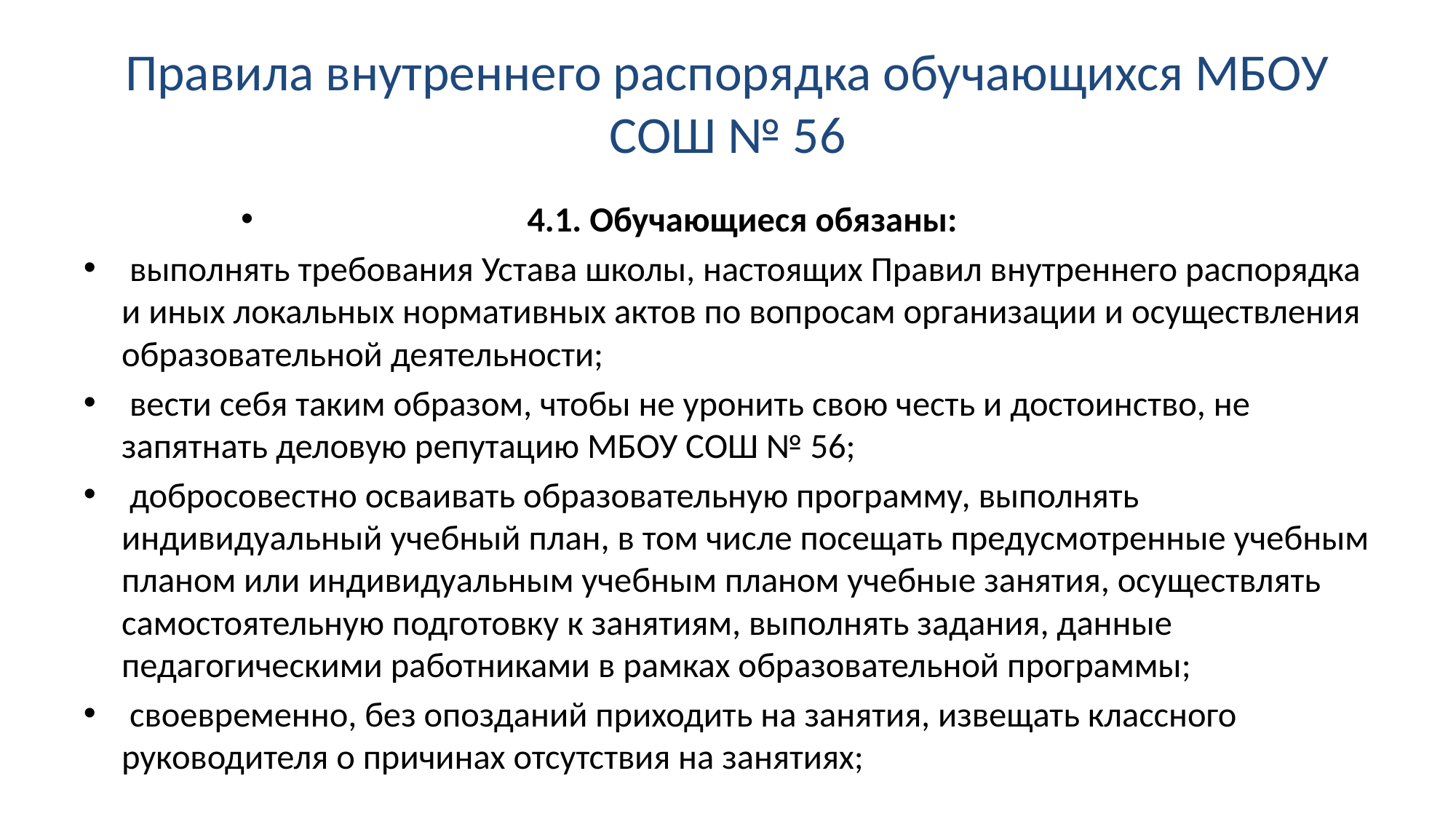

# Правила внутреннего распорядка обучающихся МБОУ СОШ № 56
4.1. Обучающиеся обязаны:
 выполнять требования Устава школы, настоящих Правил внутреннего распорядка и иных локальных нормативных актов по вопросам организации и осуществления образовательной деятельности;
 вести себя таким образом, чтобы не уронить свою честь и достоинство, не запятнать деловую репутацию МБОУ СОШ № 56;
 добросовестно осваивать образовательную программу, выполнять индивидуальный учебный план, в том числе посещать предусмотренные учебным планом или индивидуальным учебным планом учебные занятия, осуществлять самостоятельную подготовку к занятиям, выполнять задания, данные педагогическими работниками в рамках образовательной программы;
 своевременно, без опозданий приходить на занятия, извещать классного руководителя о причинах отсутствия на занятиях;